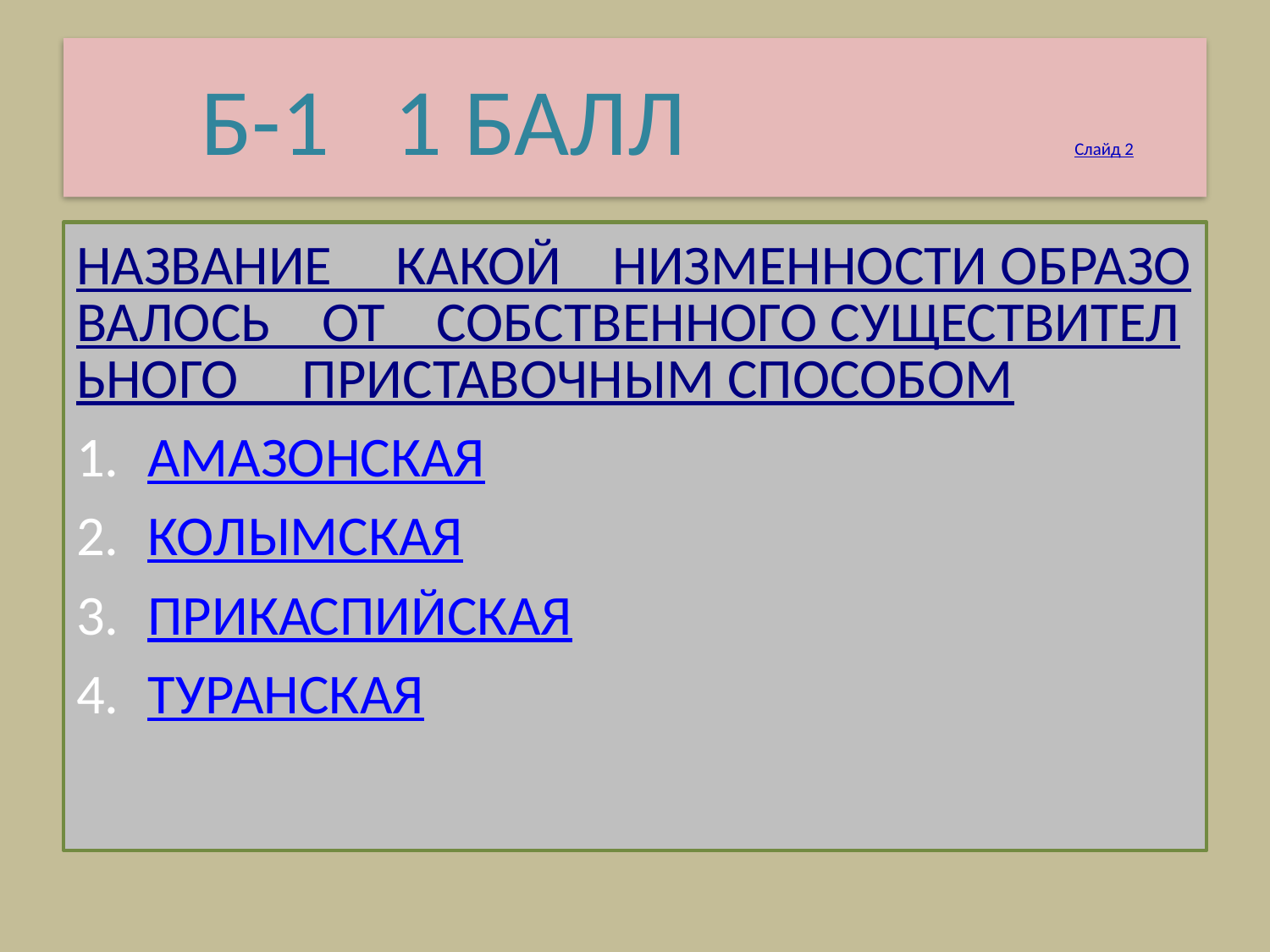

# Б-1   1 БАЛЛ                  Слайд 2
НАЗВАНИЕ     КАКОЙ    НИЗМЕННОСТИ ОБРАЗОВАЛОСЬ    ОТ    СОБСТВЕННОГО СУЩЕСТВИТЕЛЬНОГО     ПРИСТАВОЧНЫМ СПОСОБОМ
АМАЗОНСКАЯ
КОЛЫМСКАЯ
ПРИКАСПИЙСКАЯ
ТУРАНСКАЯ